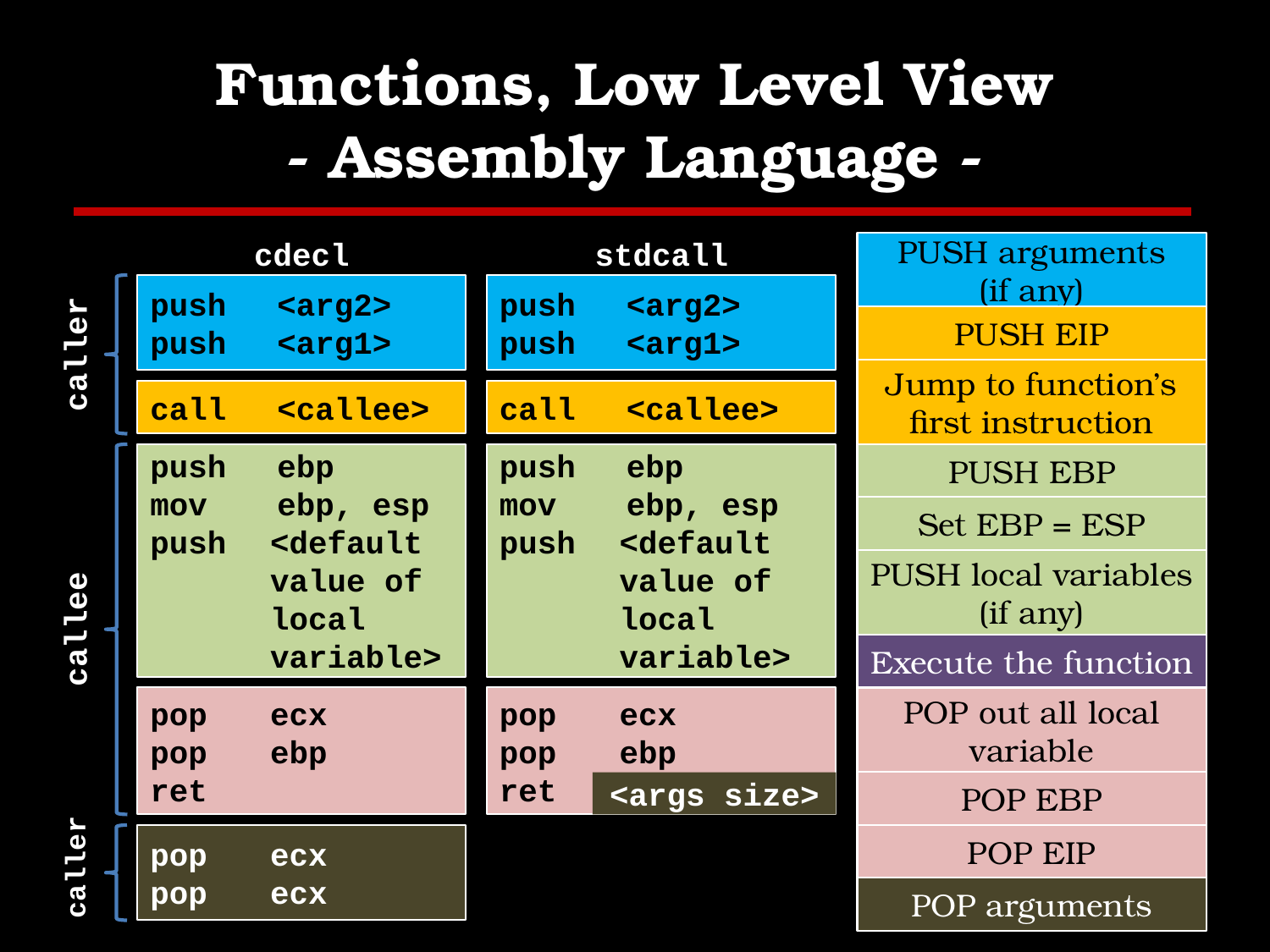

# Functions, Low Level View - Assembly Language -
cdecl
push	<arg2>
push	<arg1>
call	<callee>
push	ebp
mov	ebp, esp
push	<default value of local variable>
pop	ecx
pop	ebp
ret
pop	ecx
pop	ecx
stdcall
push	<arg2>
push	<arg1>
call	<callee>
push	ebp
mov	ebp, esp
push	<default value of local variable>
pop	ecx
pop	ebp
ret
<args size>
PUSH arguments
(if any)

PUSH EIP
caller
Jump to function’s first instruction

PUSH EBP
Set EBP = ESP
PUSH local variables
(if any)
callee
Execute the function
POP out all local variable
POP EBP

POP EIP
caller
POP arguments
48